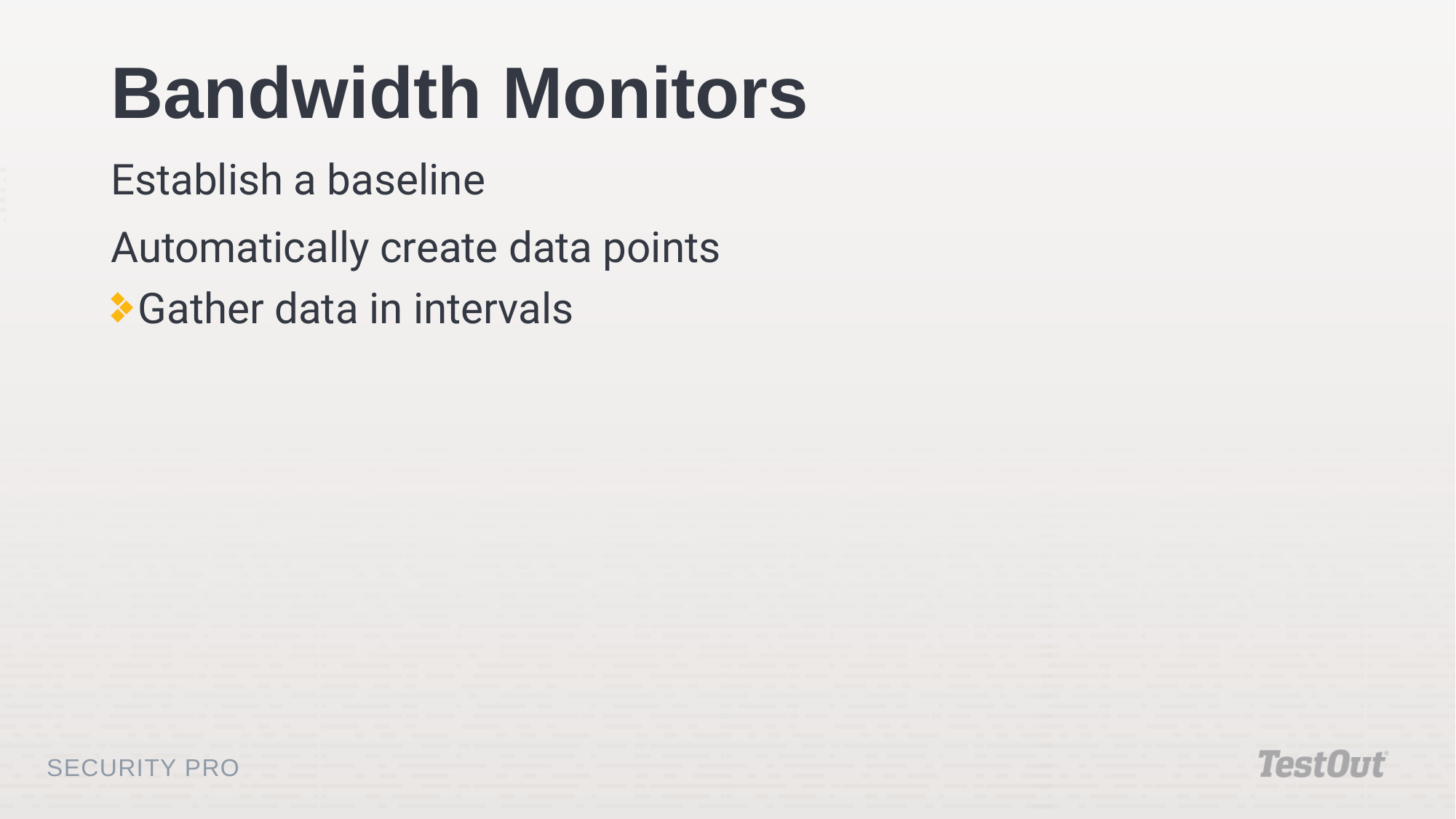

# Bandwidth Monitors
Establish a baseline
Automatically create data points
Gather data in intervals
Security Pro